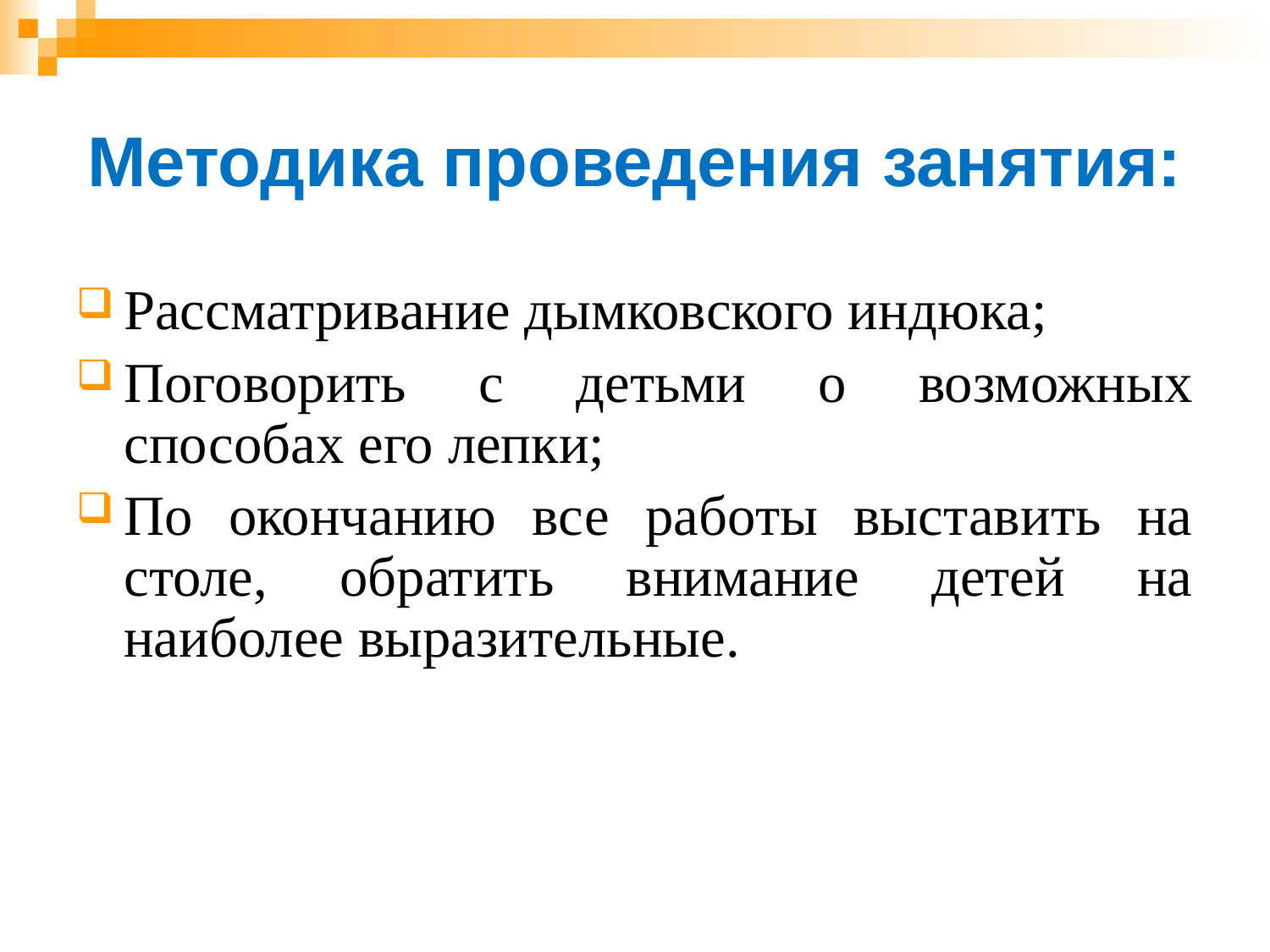

# Методика проведения занятия:
Рассматривание дымковского индюка;
Поговорить с детьми о возможных способах его лепки;
По окончанию все работы выставить на столе, обратить внимание детей на наиболее выразительные.